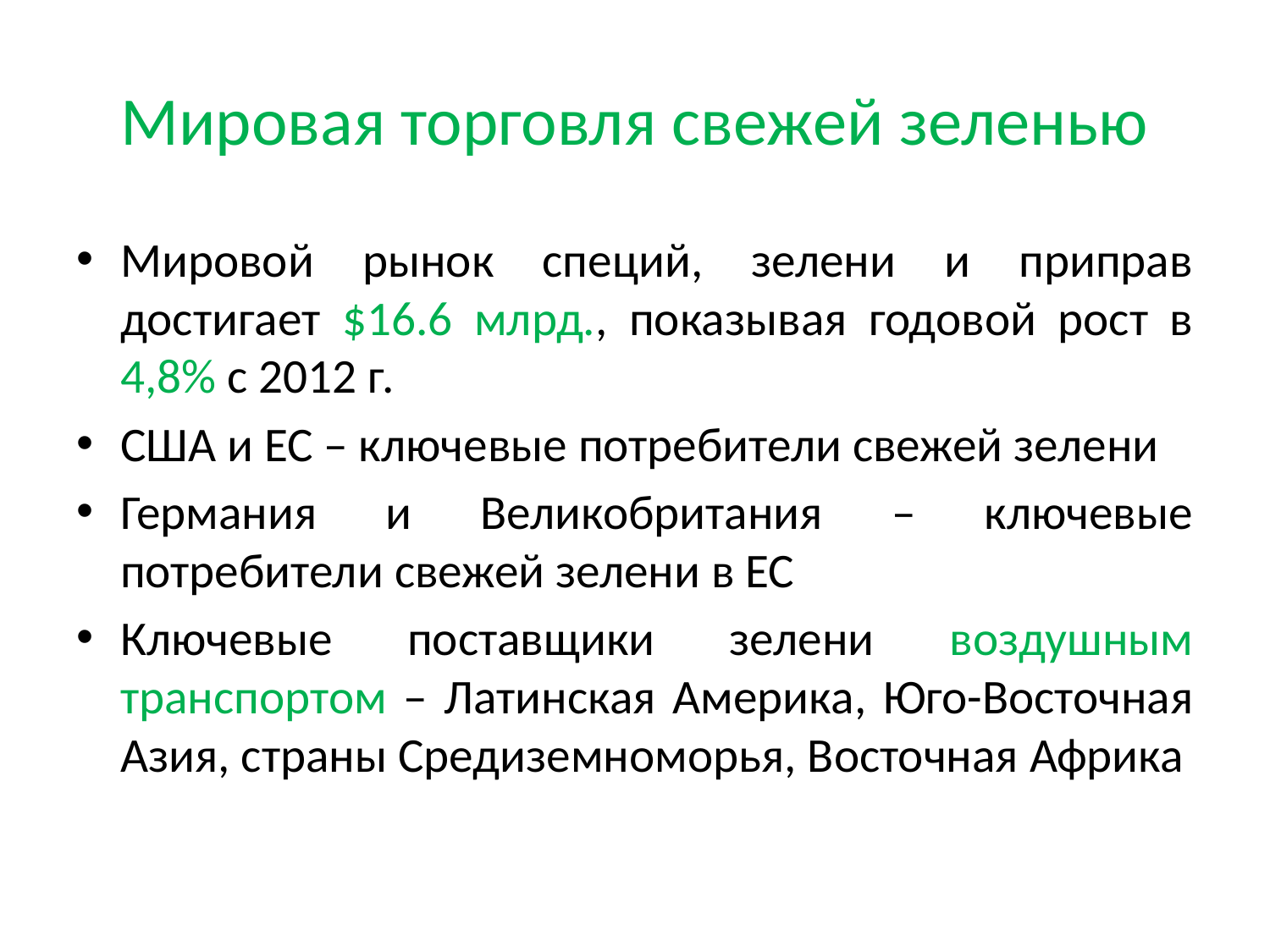

# Мировая торговля свежей зеленью
Мировой рынок специй, зелени и приправ достигает $16.6 млрд., показывая годовой рост в 4,8% с 2012 г.
США и ЕС – ключевые потребители свежей зелени
Германия и Великобритания – ключевые потребители свежей зелени в ЕС
Ключевые поставщики зелени воздушным транспортом – Латинская Америка, Юго-Восточная Азия, страны Средиземноморья, Восточная Африка